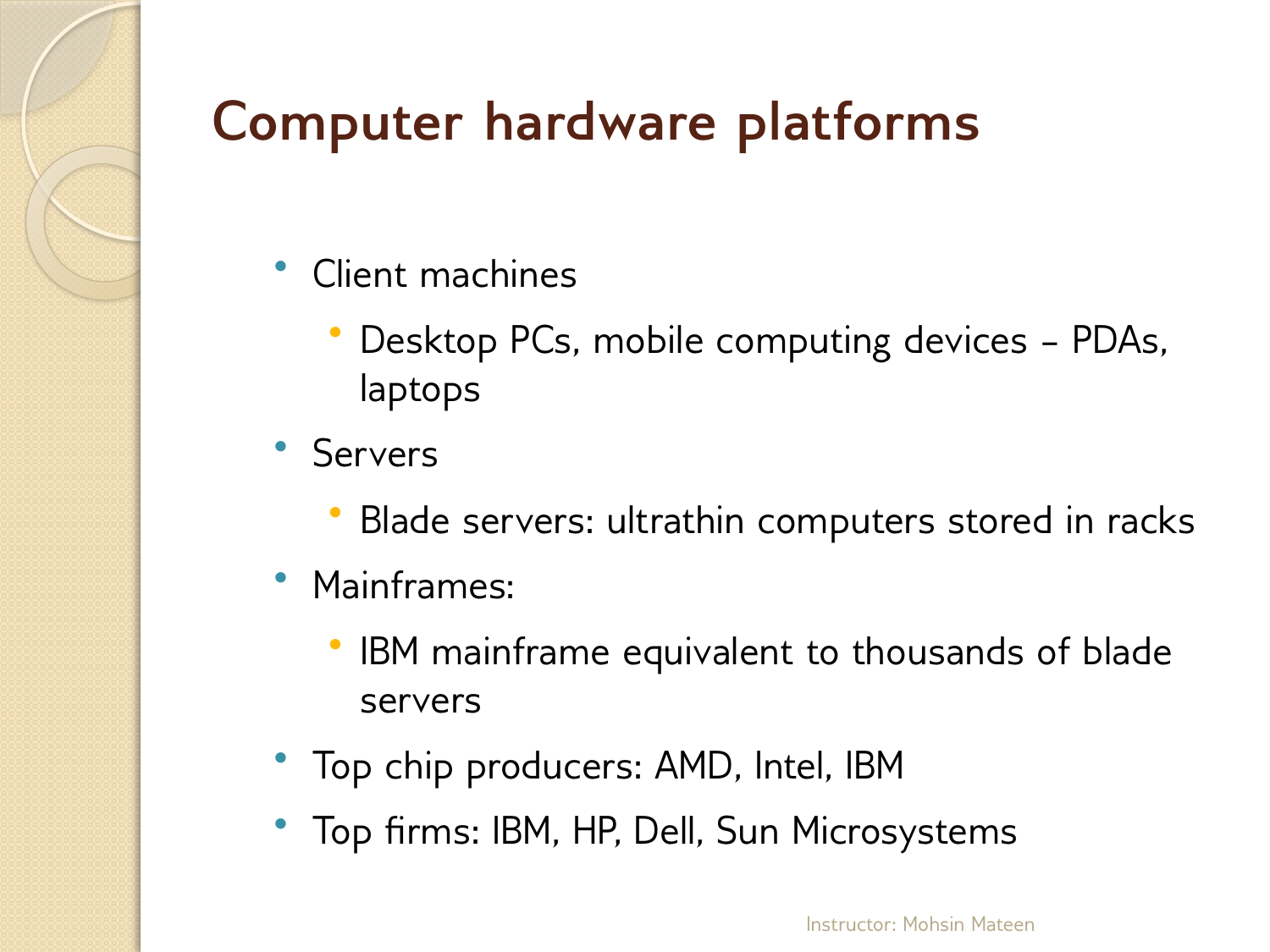

# Computer hardware platforms

Client machines
Desktop PCs, mobile computing devices – PDAs, laptops
Servers
Blade servers: ultrathin computers stored in racks
Mainframes:
IBM mainframe equivalent to thousands of blade servers
Top chip producers: AMD, Intel, IBM
Top firms: IBM, HP, Dell, Sun Microsystems

Instructor: Mohsin Mateen